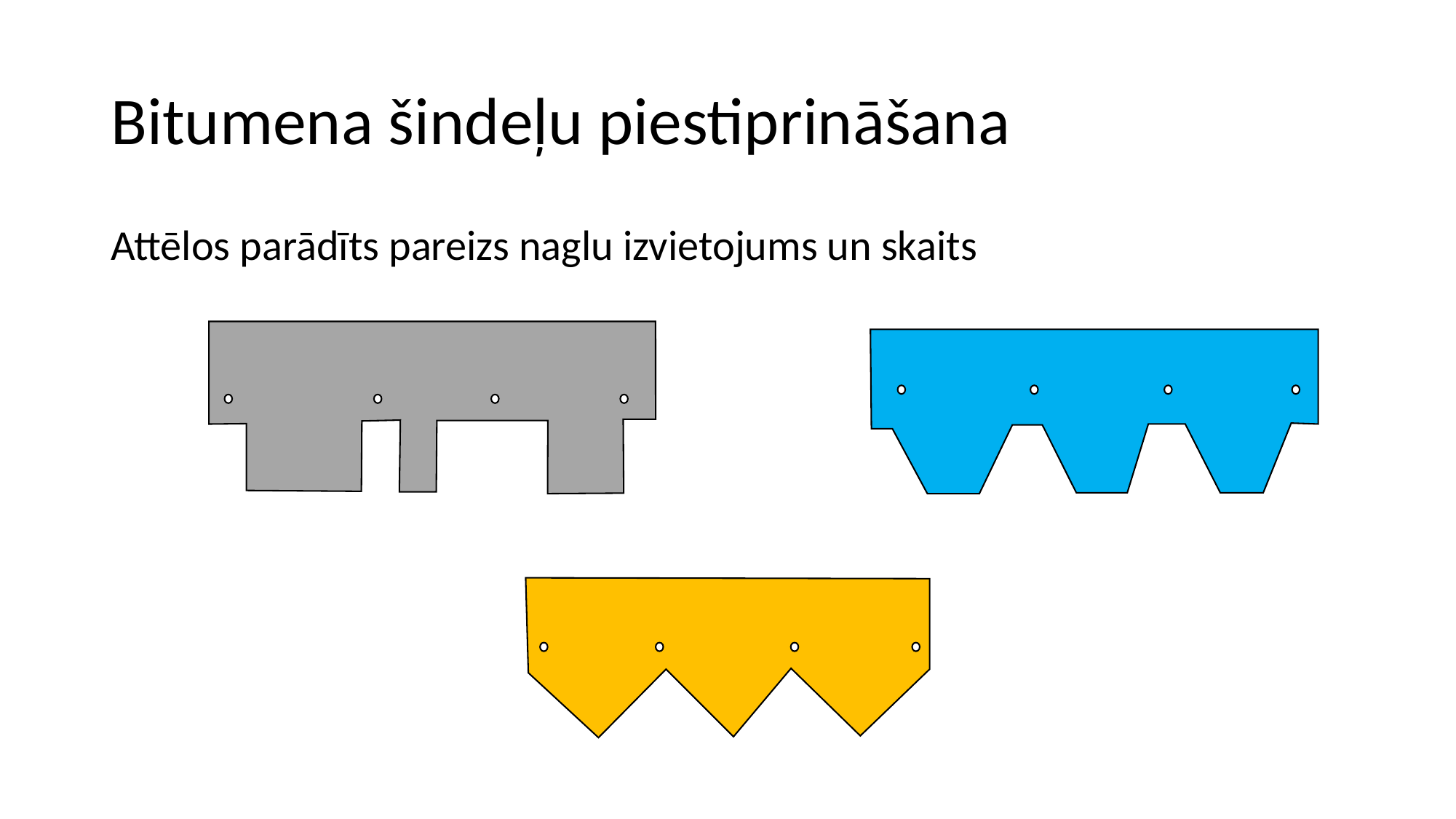

# Bitumena šindeļu piestiprināšana
Attēlos parādīts pareizs naglu izvietojums un skaits